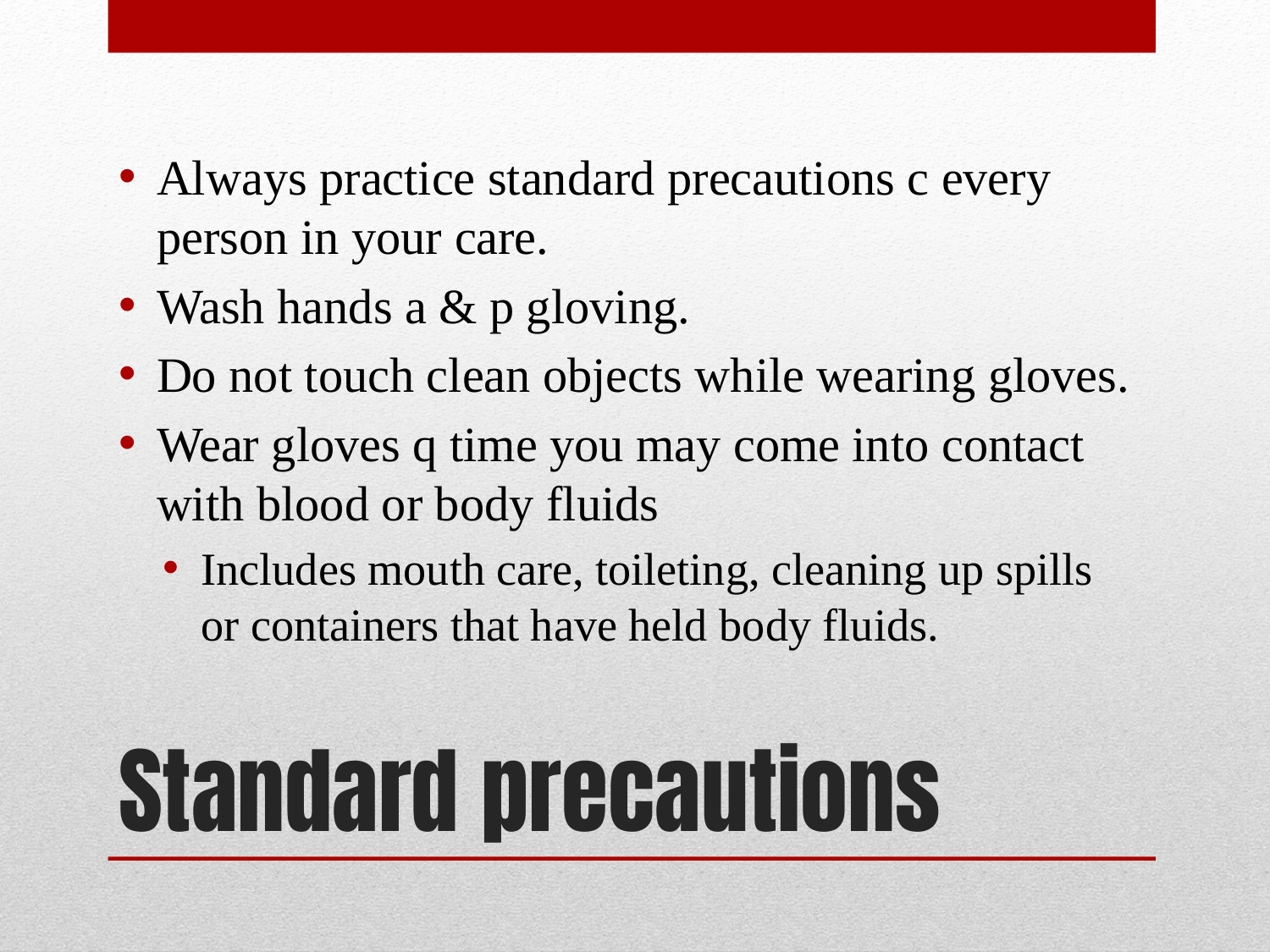

Always practice standard precautions c every person in your care.
Wash hands a & p gloving.
Do not touch clean objects while wearing gloves.
Wear gloves q time you may come into contact with blood or body fluids
Includes mouth care, toileting, cleaning up spills or containers that have held body fluids.
# Standard precautions